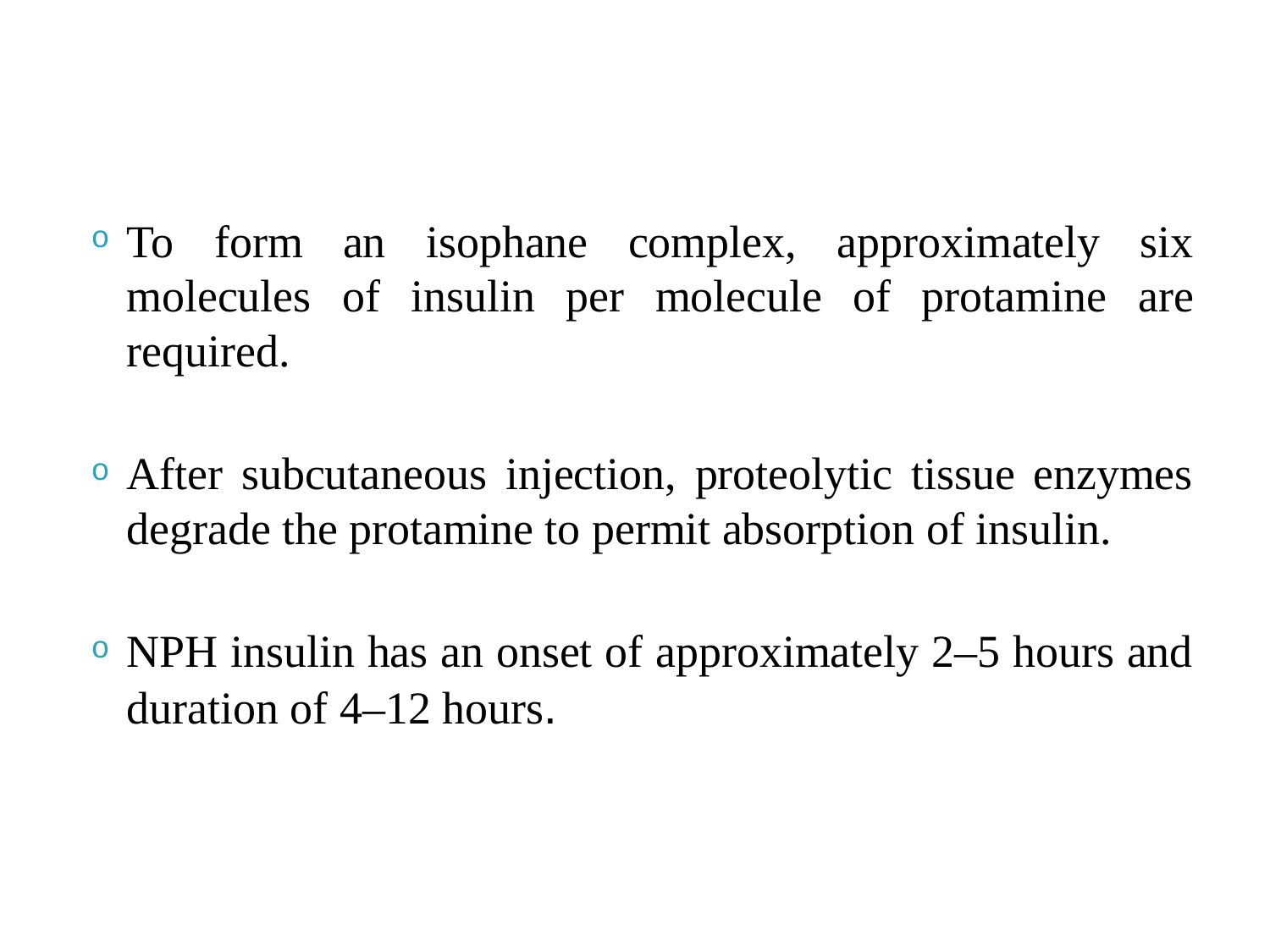

#
To form an isophane complex, approximately six molecules of insulin per molecule of protamine are required.

After subcutaneous injection, proteolytic tissue enzymes degrade the protamine to permit absorption of insulin.

NPH insulin has an onset of approximately 2–5 hours and duration of 4–12 hours.